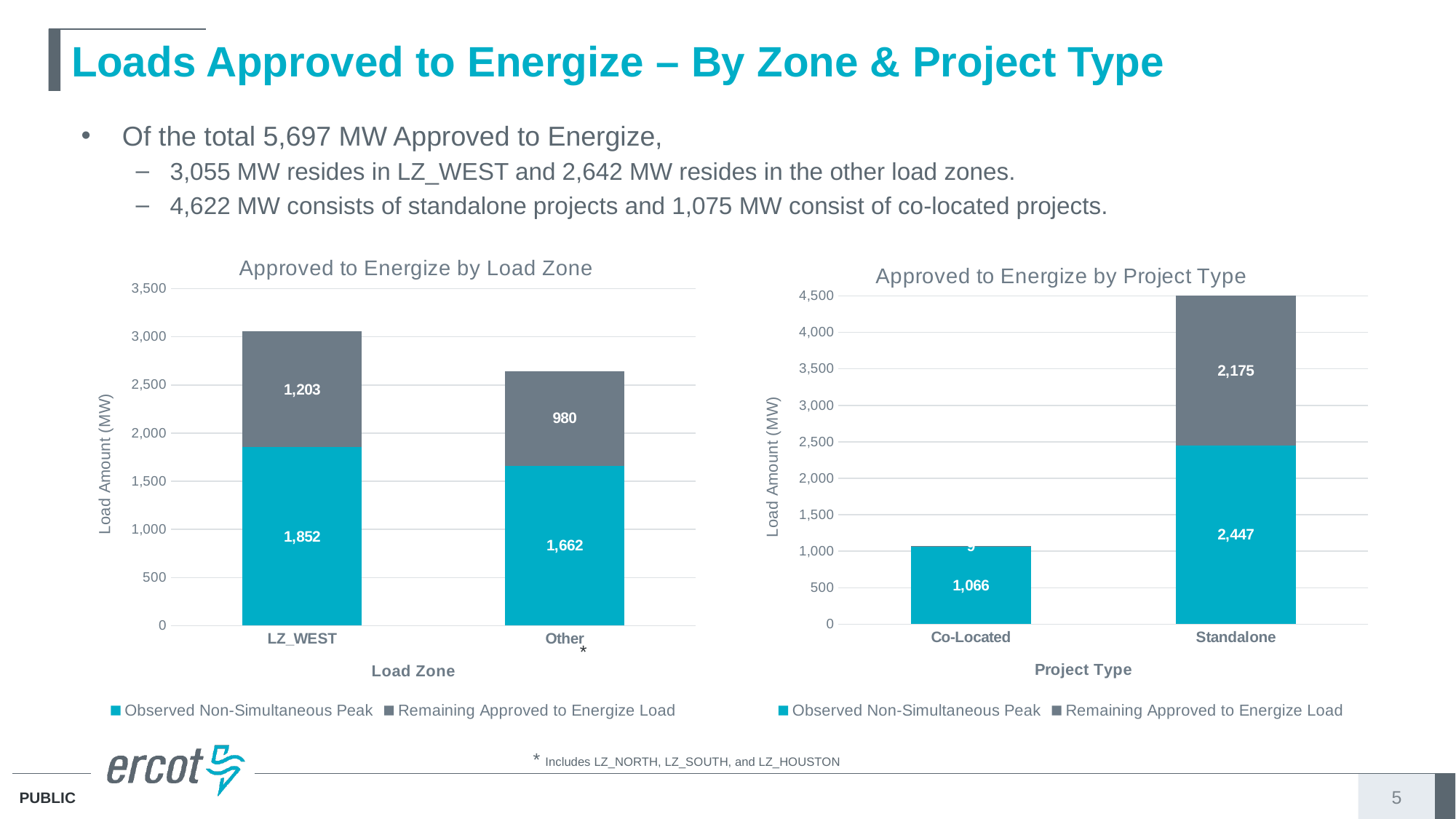

# Loads Approved to Energize – By Zone & Project Type
Of the total 5,697 MW Approved to Energize,
3,055 MW resides in LZ_WEST and 2,642 MW resides in the other load zones.
4,622 MW consists of standalone projects and 1,075 MW consist of co-located projects.

### Chart: Approved to Energize by Load Zone

| Category | Observed Non-Simultaneous Peak | Remaining Approved to Energize Load |
|---|---|---|
| LZ_WEST | 1852.0 | 1203.0 |
| Other | 1662.0 | 980.0 |

### Chart: Approved to Energize by Project Type

| Category | Observed Non-Simultaneous Peak | Remaining Approved to Energize Load |
|---|---|---|
| Co-Located | 1066.4 | 8.599999999999909 |
| Standalone | 2447.0 | 2175.0 |
*
* Includes LZ_NORTH, LZ_SOUTH, and LZ_HOUSTON
5